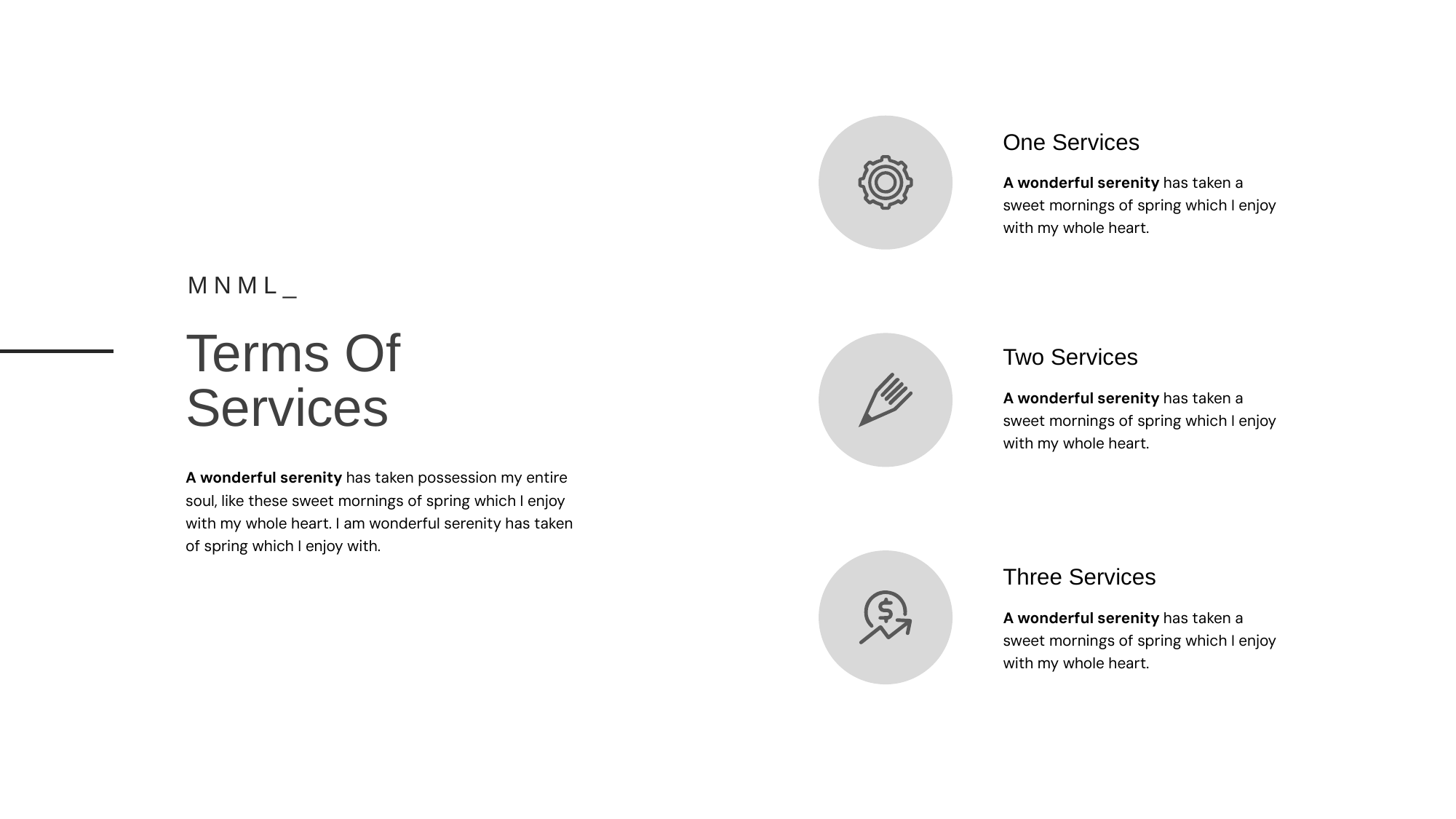

One Services

A wonderful serenity has taken a sweet mornings of spring which I enjoy with my whole heart.
Mnml_
Terms Of
Services

Two Services

A wonderful serenity has taken a sweet mornings of spring which I enjoy with my whole heart.
A wonderful serenity has taken possession my entire soul, like these sweet mornings of spring which I enjoy with my whole heart. I am wonderful serenity has taken of spring which I enjoy with.

Three Services

A wonderful serenity has taken a sweet mornings of spring which I enjoy with my whole heart.